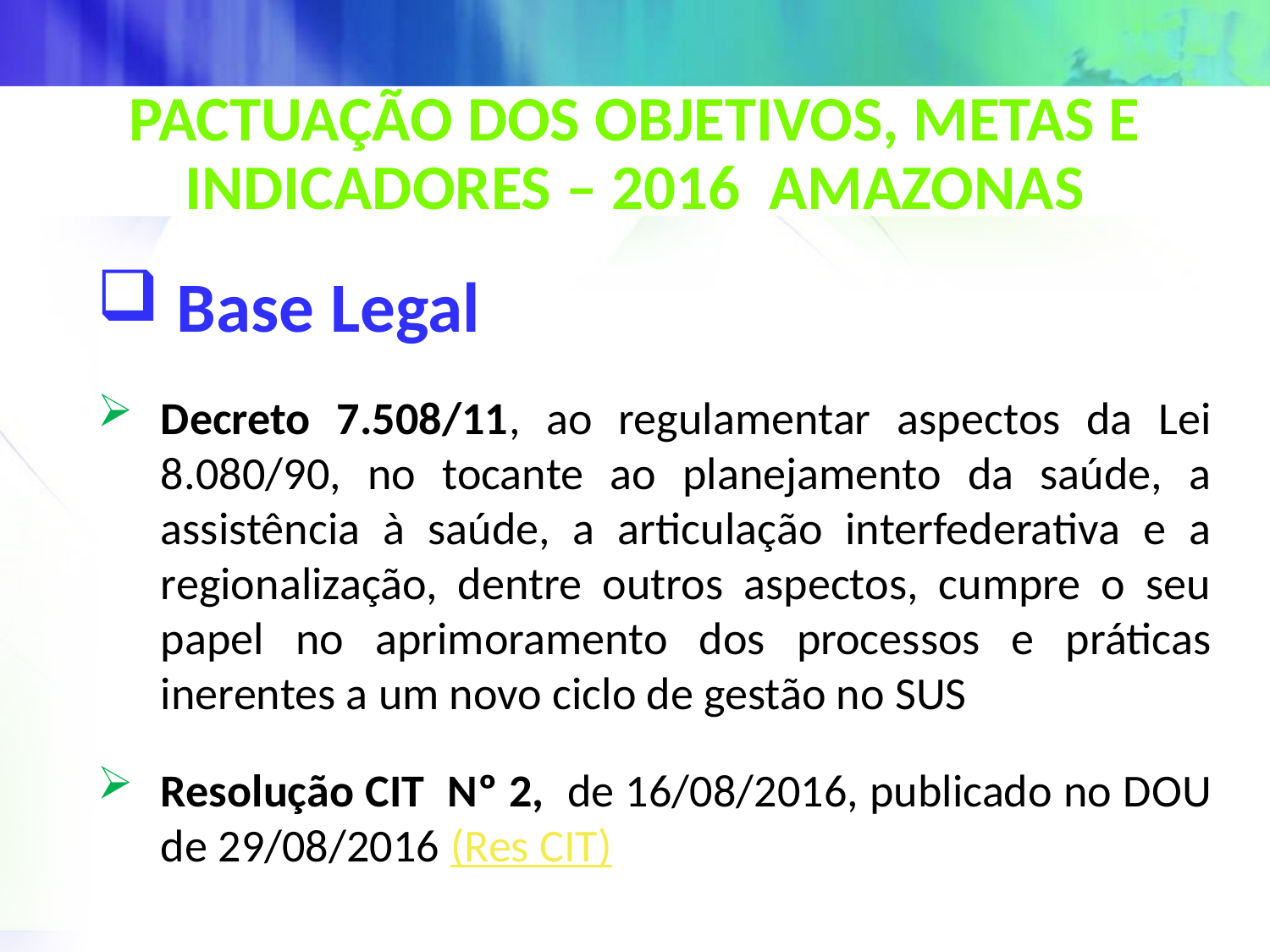

# Pactuação dos Objetivos, Metas e Indicadores – 2016  amazonas
Base Legal

Decreto 7.508/11, ao regulamentar aspectos da Lei 8.080/90, no tocante ao planejamento da saúde, a assistência à saúde, a articulação interfederativa e a regionalização, dentre outros aspectos, cumpre o seu papel no aprimoramento dos processos e práticas inerentes a um novo ciclo de gestão no SUS

Resolução CIT  Nº 2,  de 16/08/2016, publicado no DOU de 29/08/2016 (Res CIT)